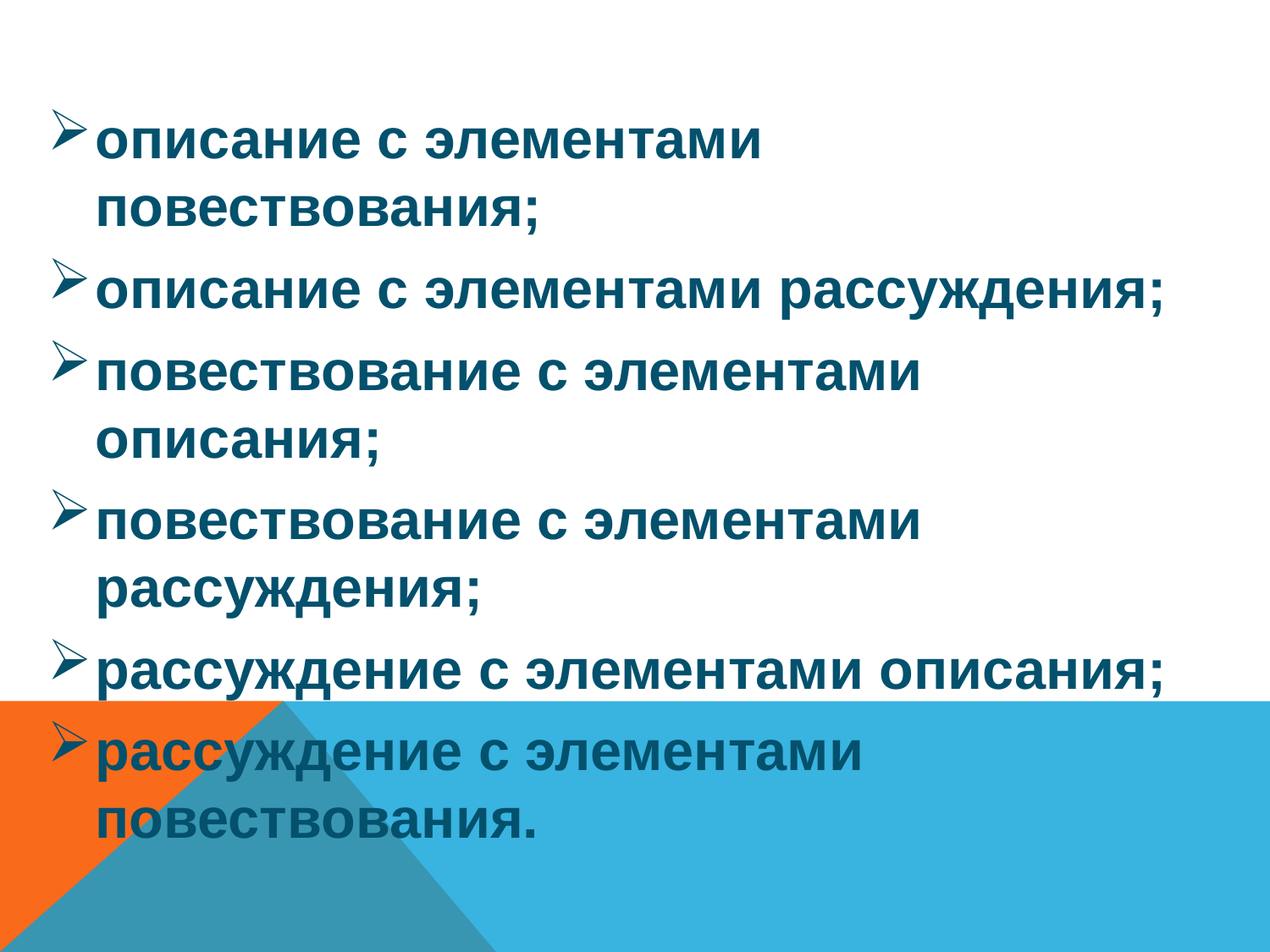

#
описание с элементами повествования;
описание с элементами рассуждения;
повествование с элементами описания;
повествование с элементами рассуждения;
рассуждение с элементами описания;
рассуждение с элементами повествования.